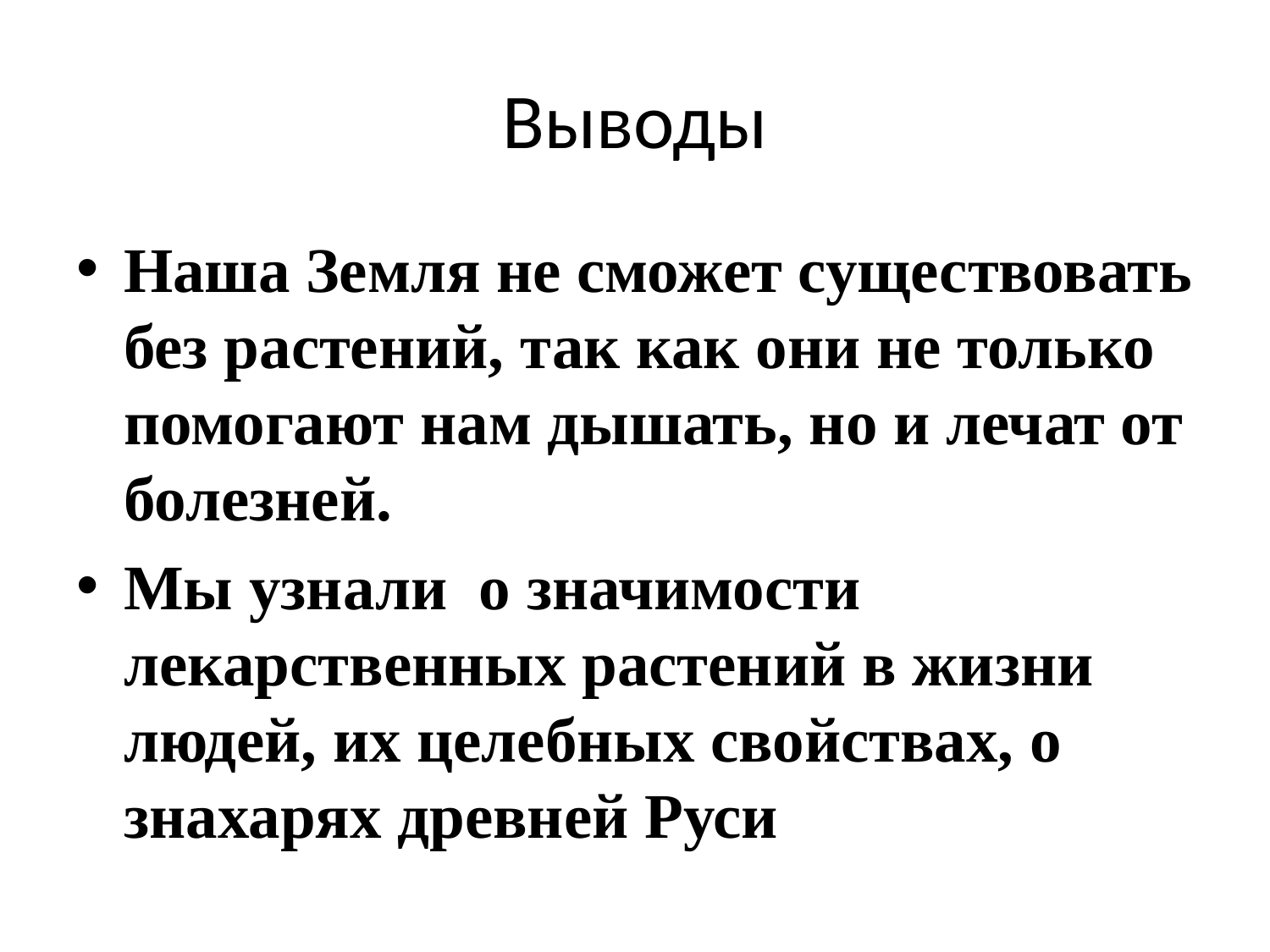

# Выводы
Наша Земля не сможет существовать без растений, так как они не только помогают нам дышать, но и лечат от болезней.
Мы узнали  о значимости лекарственных растений в жизни людей, их целебных свойствах, о знахарях древней Руси